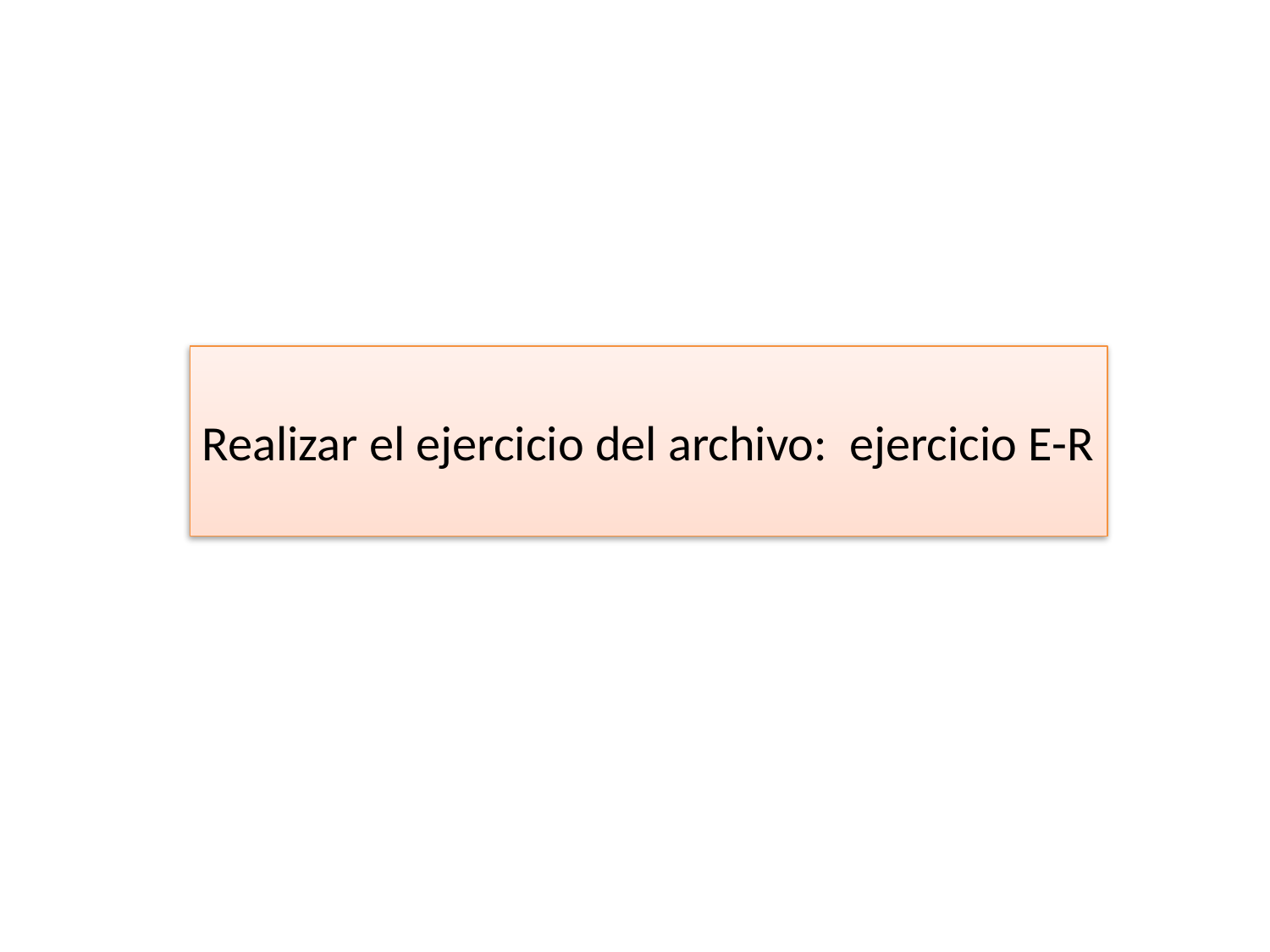

Realizar el ejercicio del archivo:  ejercicio E-R